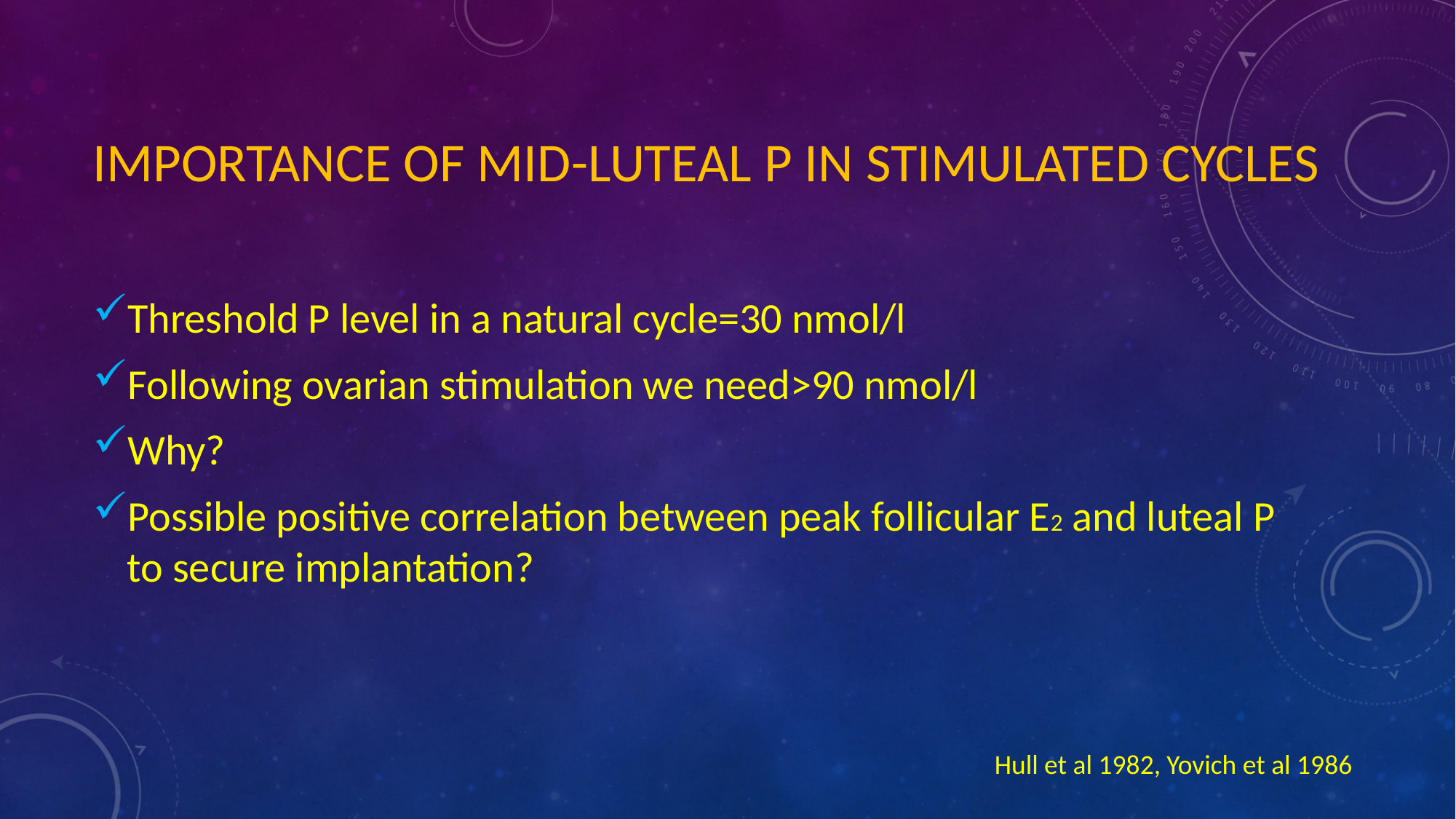

# Importance of mid-luteal P in stimulated cycles
Threshold P level in a natural cycle=30 nmol/l
Following ovarian stimulation we need>90 nmol/l
Why?
Possible positive correlation between peak follicular E2 and luteal P to secure implantation?

Hull et al 1982, Yovich et al 1986